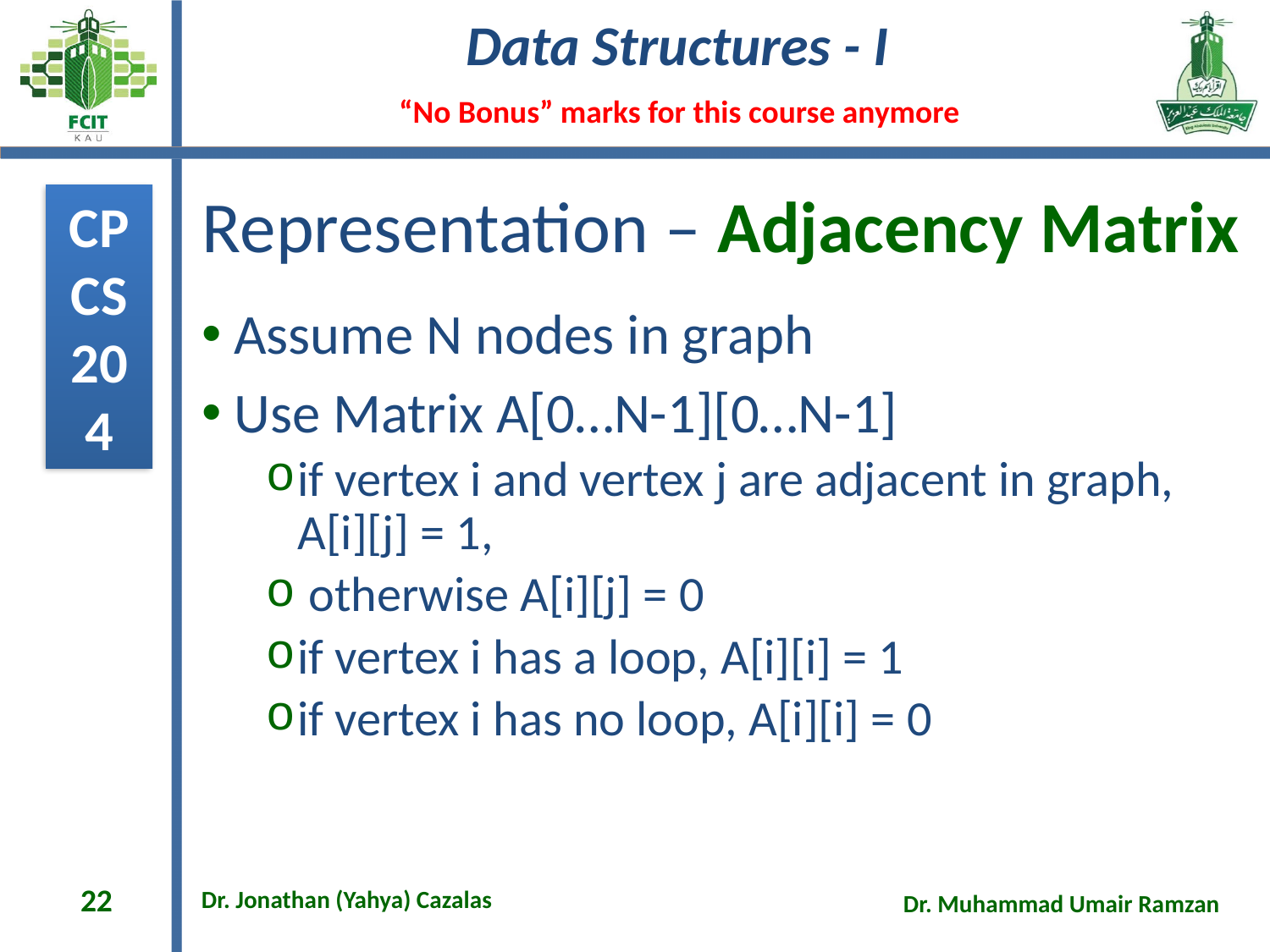

# Representation – Adjacency Matrix
Assume N nodes in graph
Use Matrix A[0…N-1][0…N-1]
if vertex i and vertex j are adjacent in graph, A[i][j] = 1,
 otherwise A[i][j] = 0
if vertex i has a loop, A[i][i] = 1
if vertex i has no loop, A[i][i] = 0

22